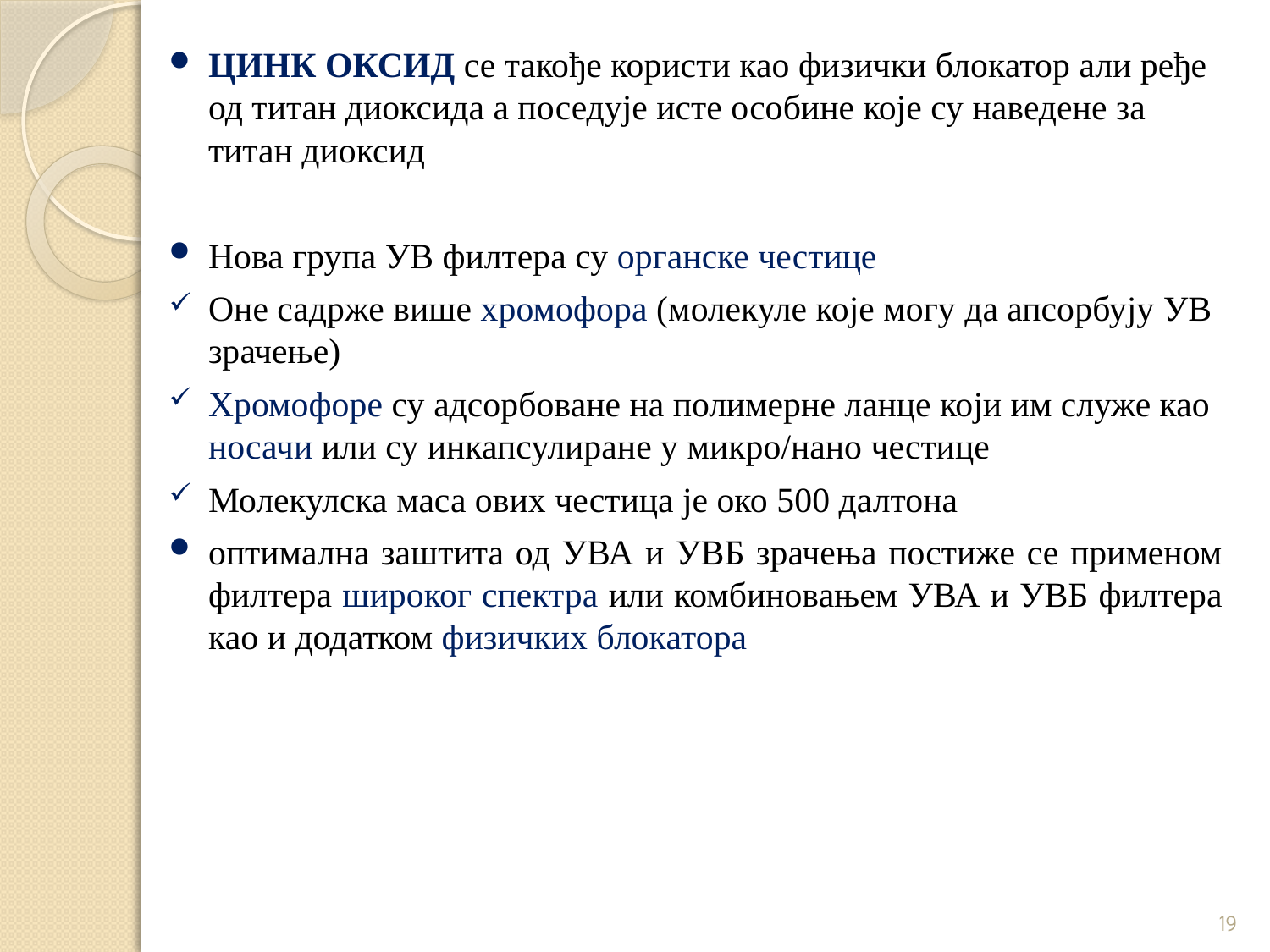

ЦИНК ОКСИД се такође користи као физички блокатор али ређе од титан диоксида а поседује исте особине које су наведене за титан диоксид

Нова група УВ филтера су органске честице
Оне садрже више хромофора (молекуле које могу да апсорбују УВ зрачење)
Хромофоре су адсорбоване на полимерне ланце који им служе као носачи или су инкапсулиране у микро/нано честице
Молекулска маса ових честица је око 500 далтона
оптимална заштита од УВА и УВБ зрачења постиже се применом филтера широког спектра или комбиновањем УВА и УВБ филтера као и додатком физичких блокатора
19